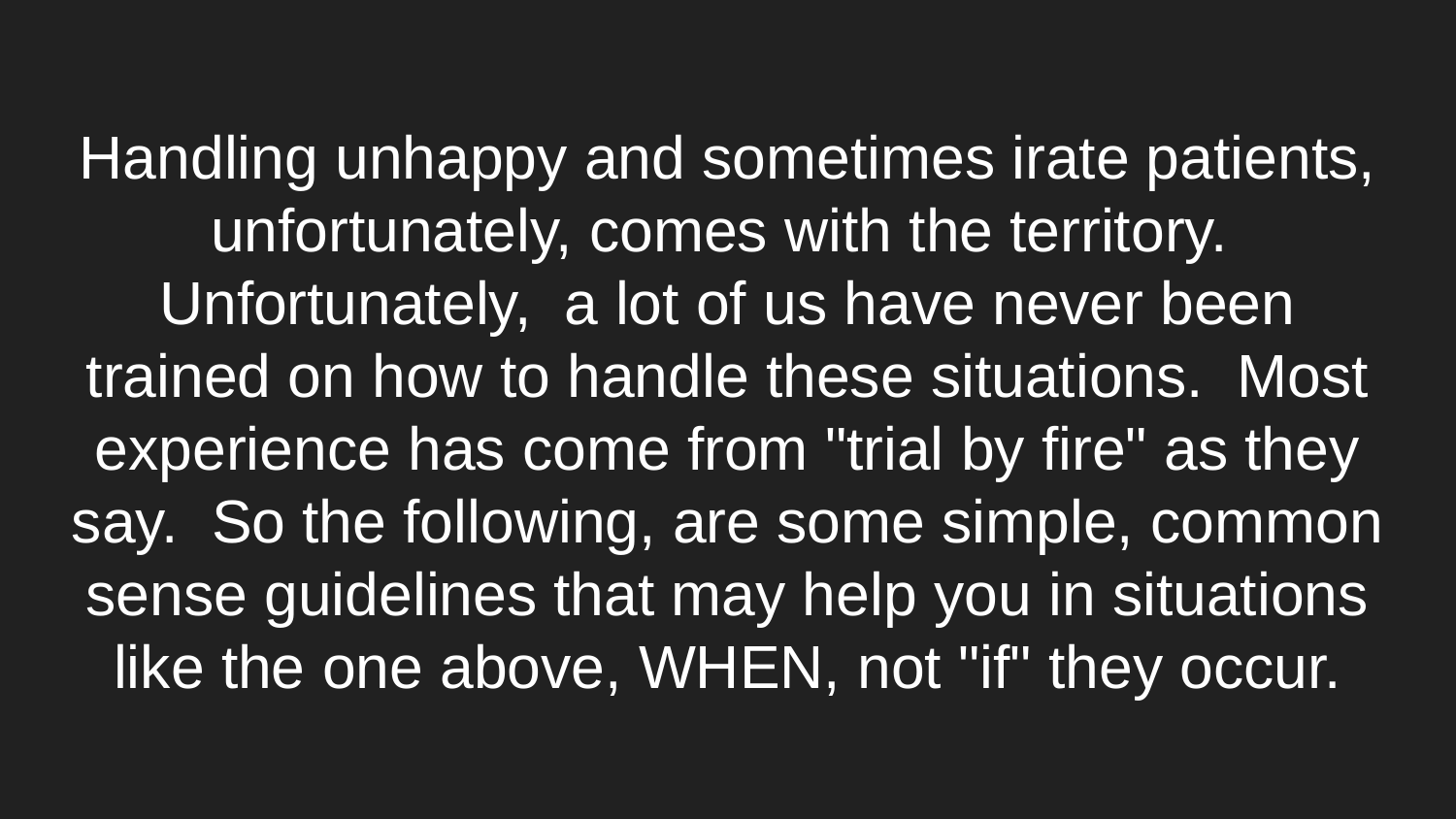

# Handling unhappy and sometimes irate patients, unfortunately, comes with the territory.  Unfortunately,  a lot of us have never been trained on how to handle these situations.  Most experience has come from "trial by fire" as they say.  So the following, are some simple, common sense guidelines that may help you in situations like the one above, WHEN, not "if" they occur.